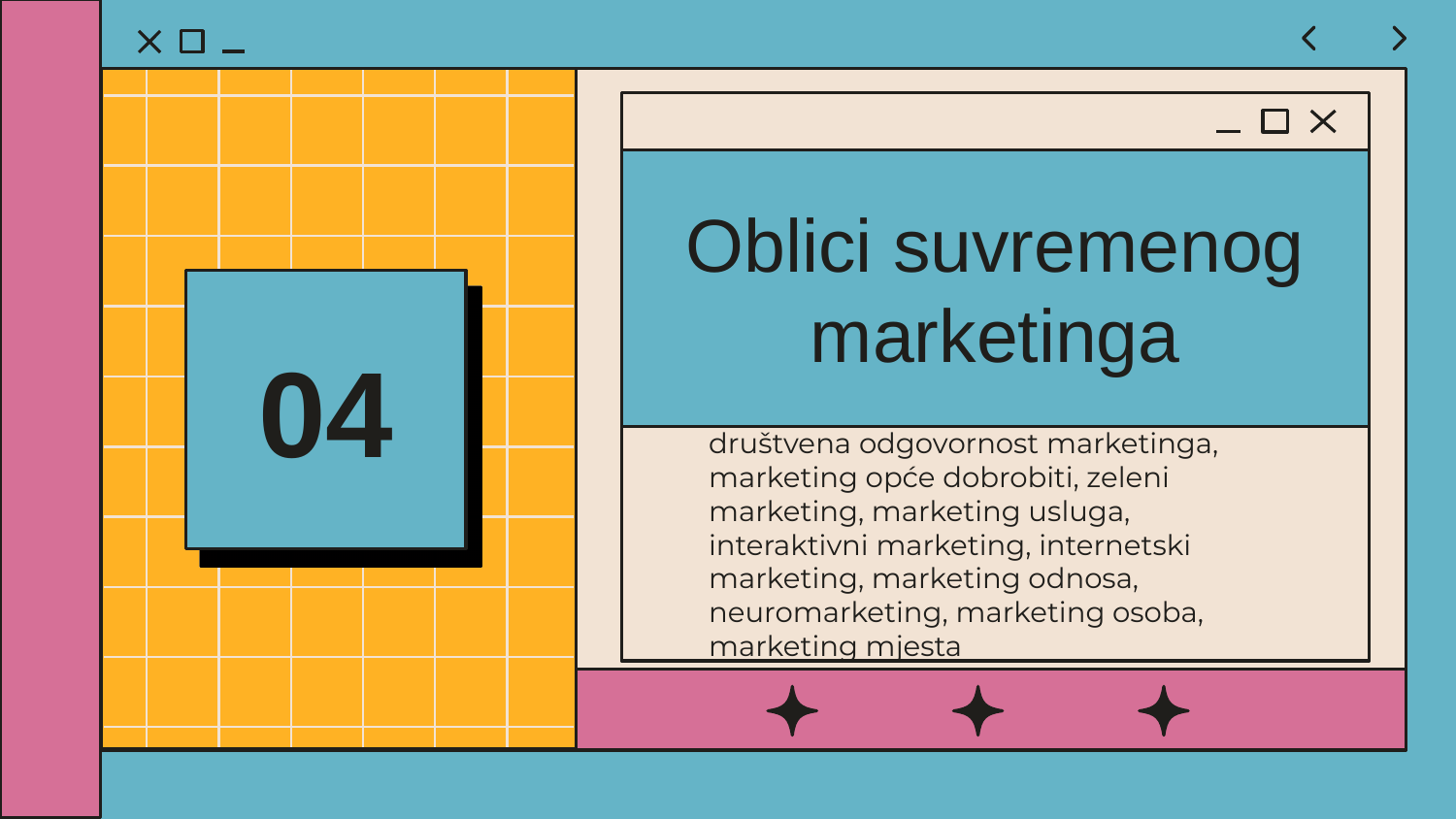

# Oblici suvremenog marketinga
04
društvena odgovornost marketinga, marketing opće dobrobiti, zeleni marketing, marketing usluga, interaktivni marketing, internetski marketing, marketing odnosa, neuromarketing, marketing osoba, marketing mjesta